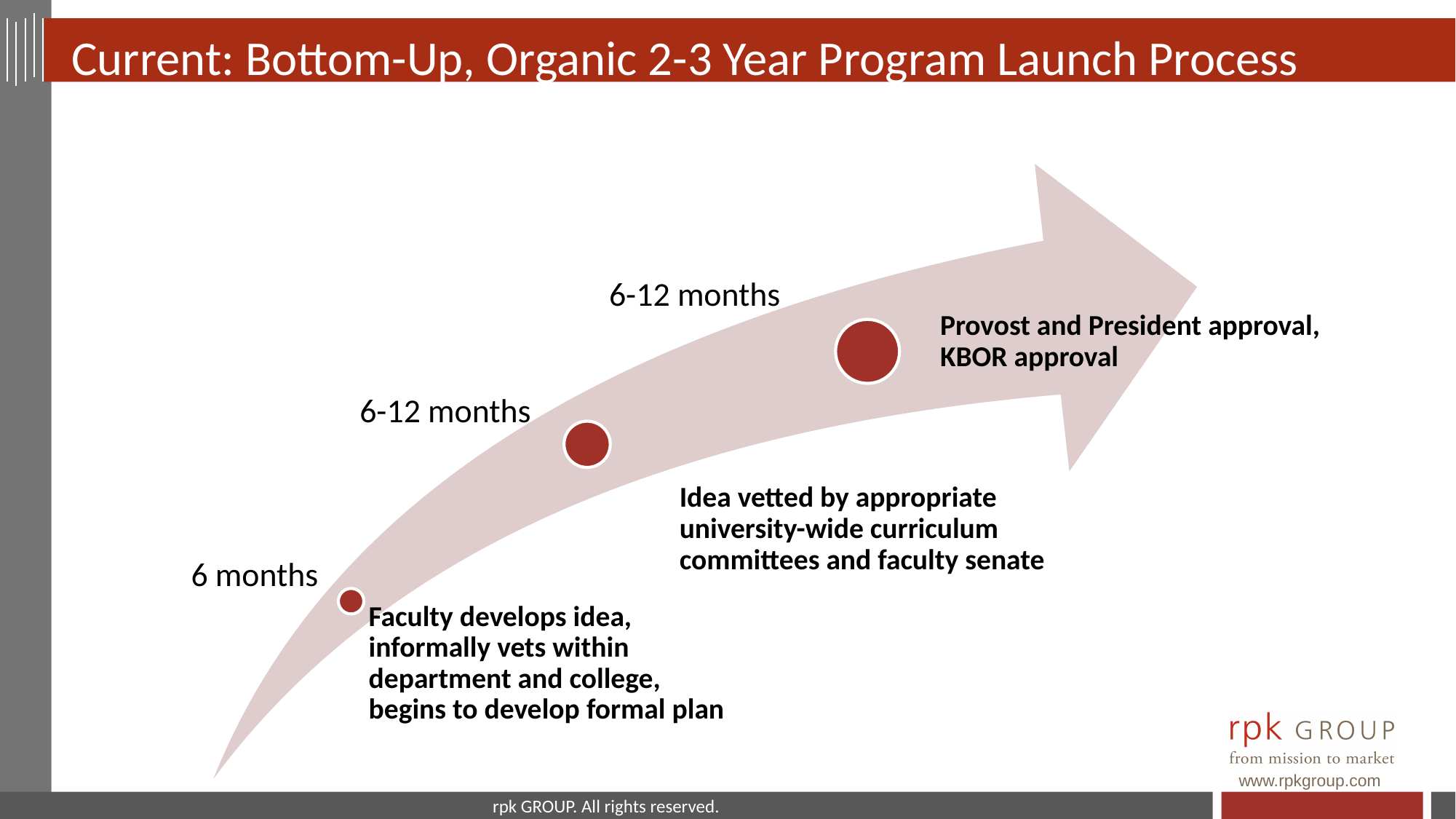

# Current: Bottom-Up, Organic 2-3 Year Program Launch Process
Faculty develops idea, informally vets within department and college, begins to develop formal plan
Idea vetted by appropriate university-wide curriculum committees and faculty senate
Provost and President approval, KBOR approval
6-12 months
6-12 months
6 months